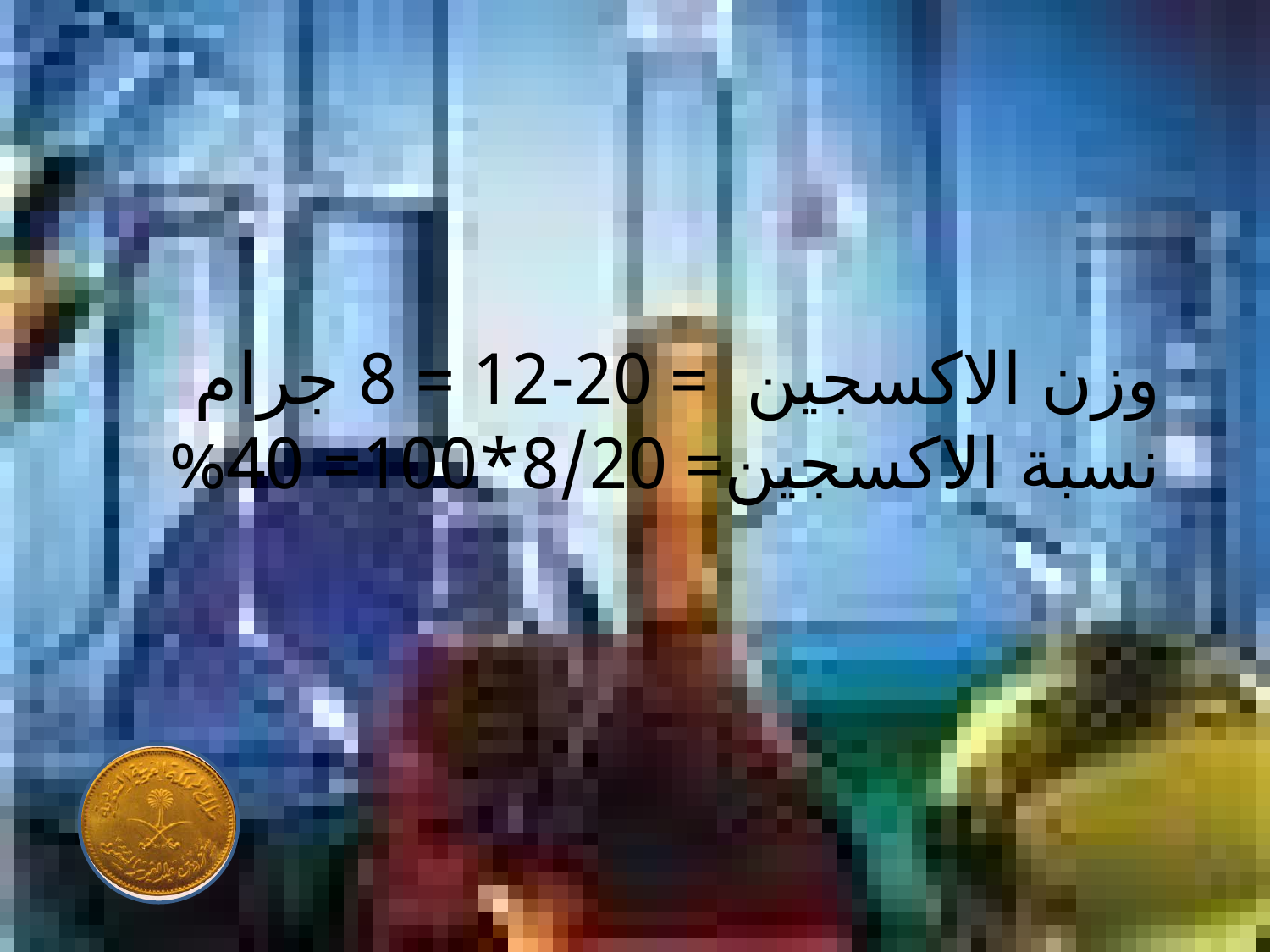

وزن الاكسجين  = 20-12 = 8 جرام
نسبة الاكسجين= 8/20*100= 40%